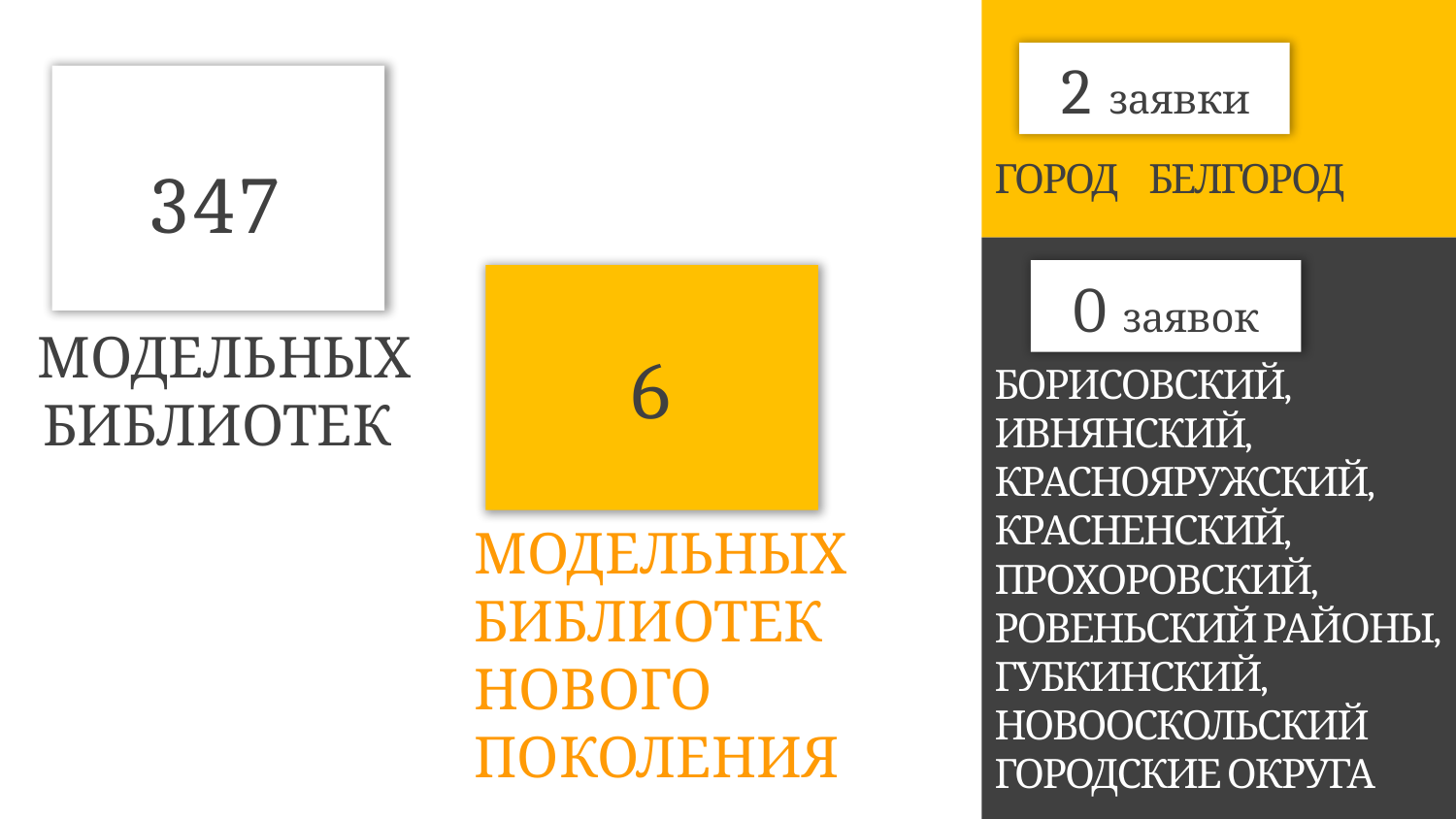

2 заявки

347
Город    белгород

0 заявок

 МОДЕЛЬНЫХ
 БИБЛИОТЕК
6
Борисовский,
Ивнянский, Краснояружский, Красненский, Прохоровский, Ровеньский районы, Губкинский, Новооскольский городские округа
МОДЕЛЬНЫХ
БИБЛИОТЕК
НОВОГО
ПОКОЛЕНИЯ